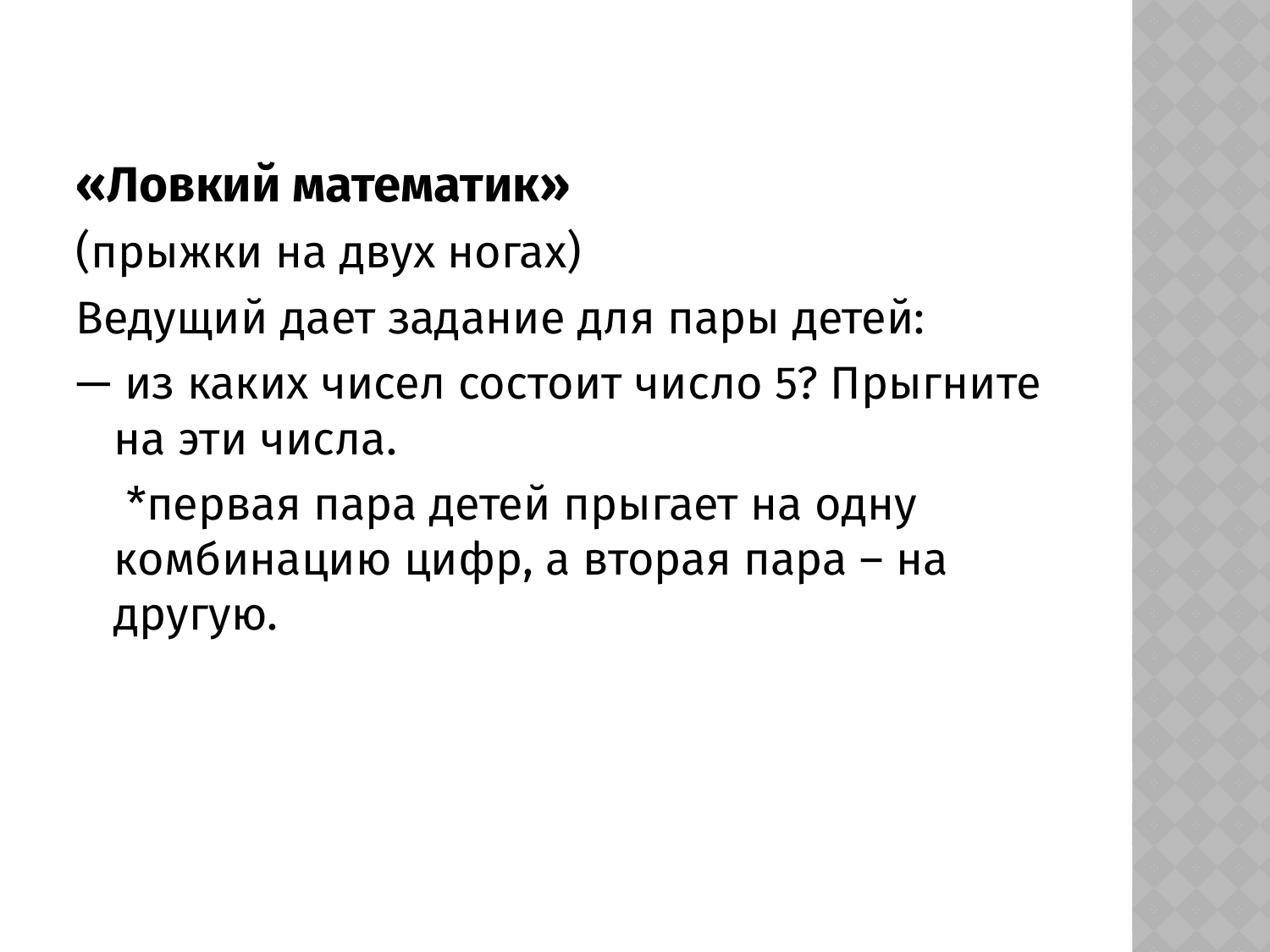

«Ловкий математик»
(прыжки на двух ногах)
Ведущий дает задание для пары детей:
— из каких чисел состоит число 5? Прыгните на эти числа.
	 *первая пара детей прыгает на одну комбинацию цифр, а вторая пара – на другую.